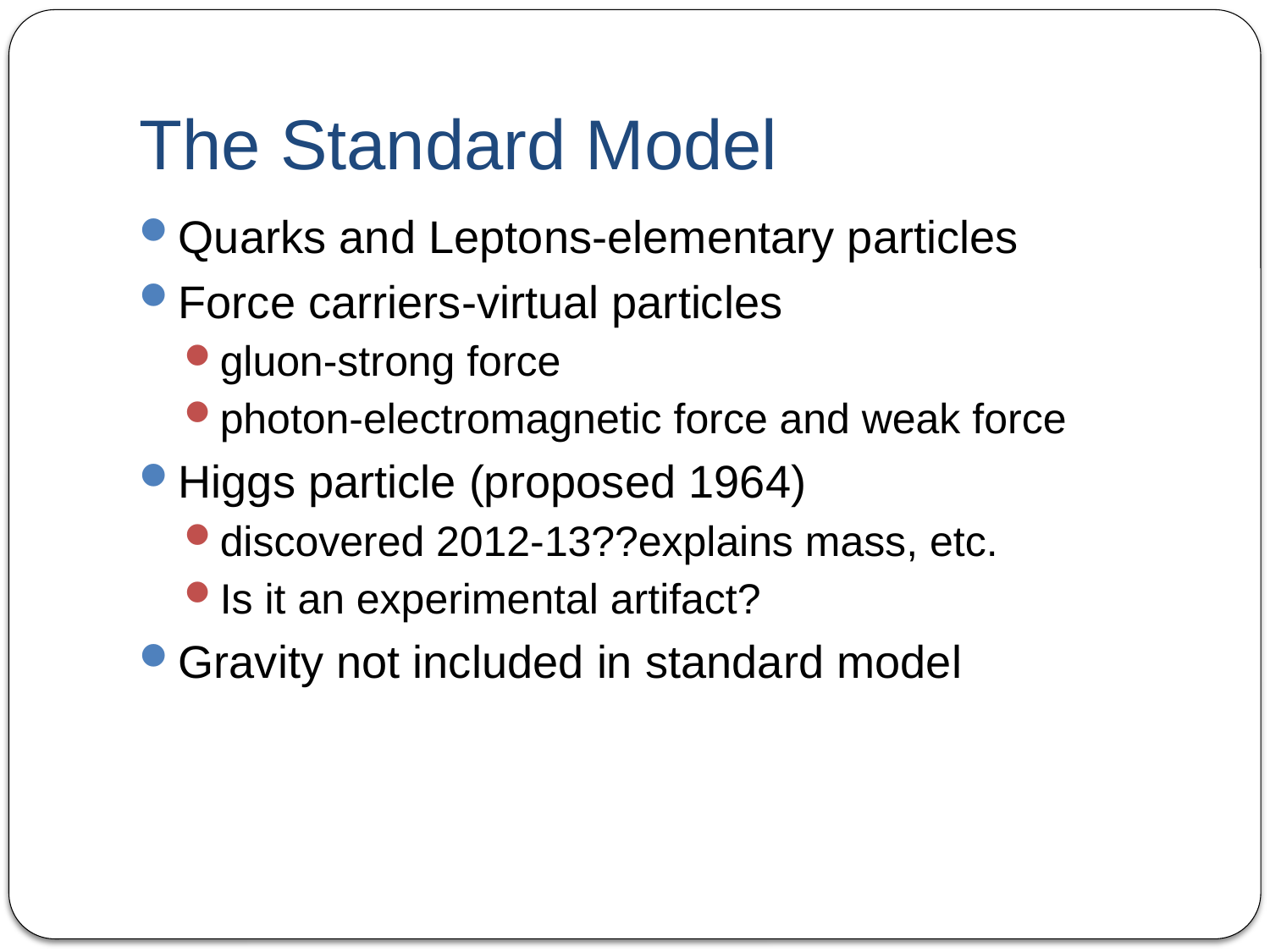

# The Standard Model
Quarks and Leptons-elementary particles
Force carriers-virtual particles
gluon-strong force
photon-electromagnetic force and weak force
Higgs particle (proposed 1964)
discovered 2012-13??explains mass, etc.
Is it an experimental artifact?
Gravity not included in standard model